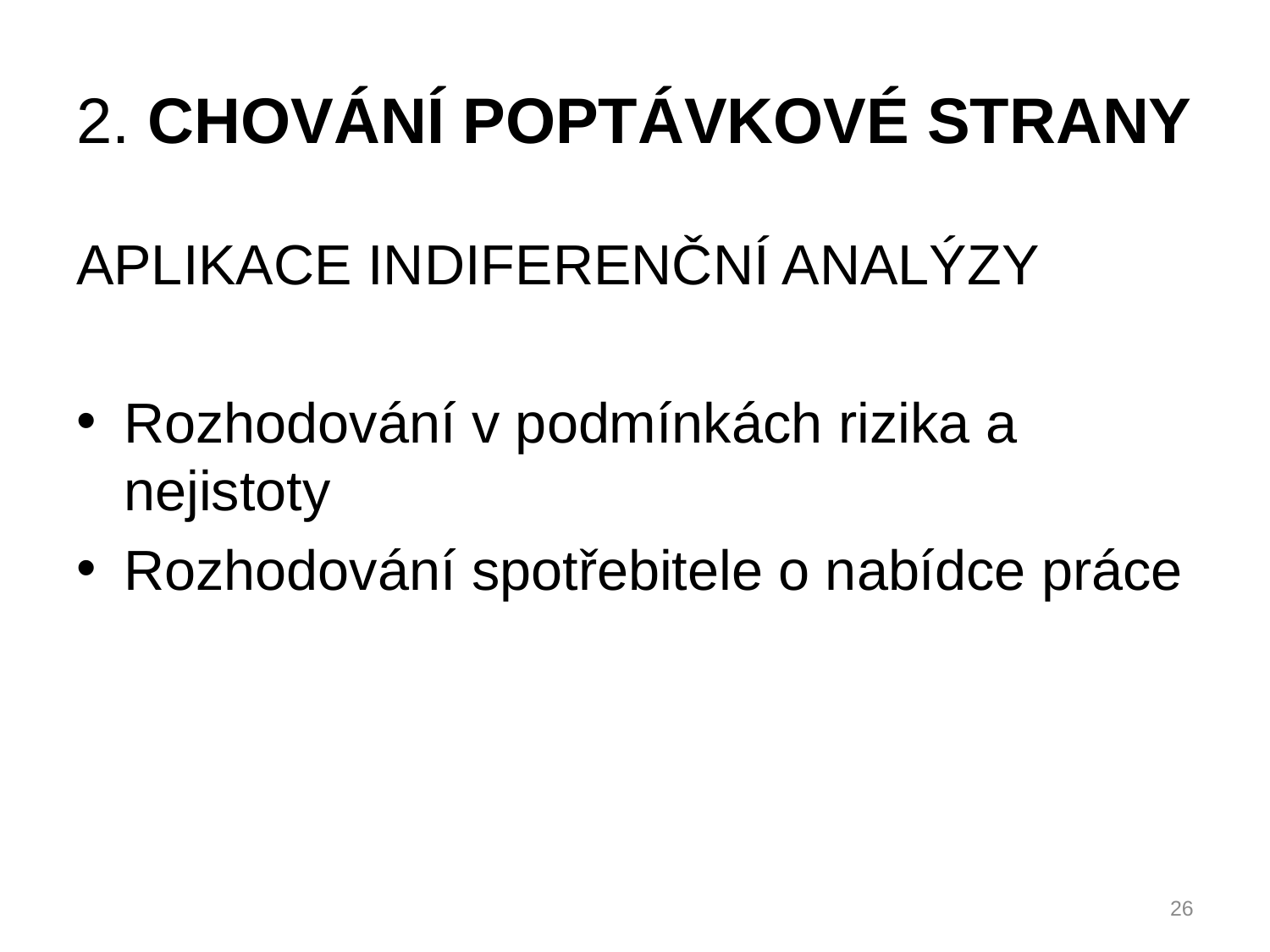

# 2. chování poptávkové strany
APLIKACE INDIFERENČNÍ ANALÝZY

Rozhodování v podmínkách rizika a nejistoty
Rozhodování spotřebitele o nabídce práce

26